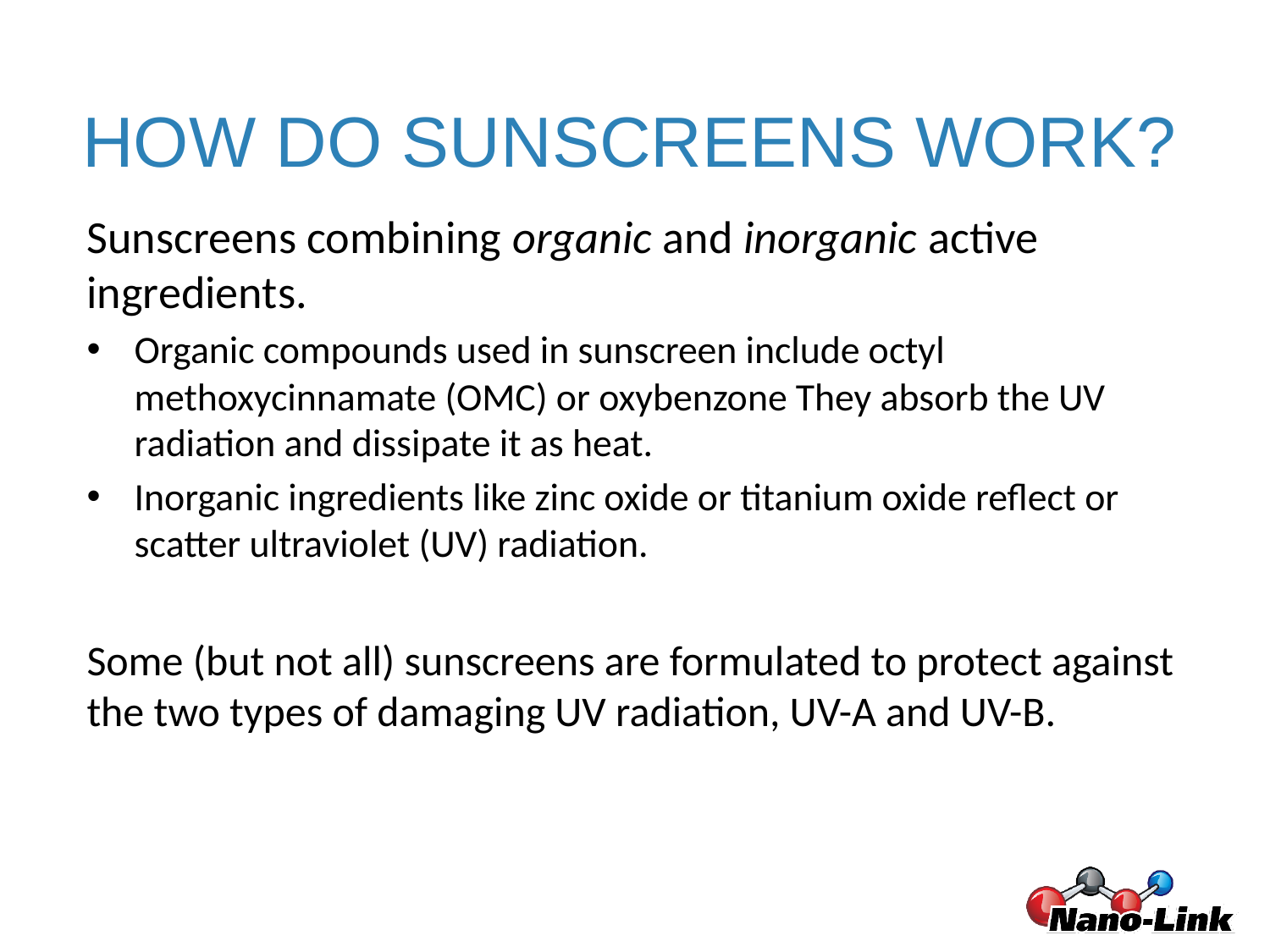

HOW DO SUNSCREENS WORK?
Sunscreens combining organic and inorganic active ingredients.
Organic compounds used in sunscreen include octyl methoxycinnamate (OMC) or oxybenzone They absorb the UV radiation and dissipate it as heat.
Inorganic ingredients like zinc oxide or titanium oxide reflect or scatter ultraviolet (UV) radiation.

Some (but not all) sunscreens are formulated to protect against the two types of damaging UV radiation, UV-A and UV-B.